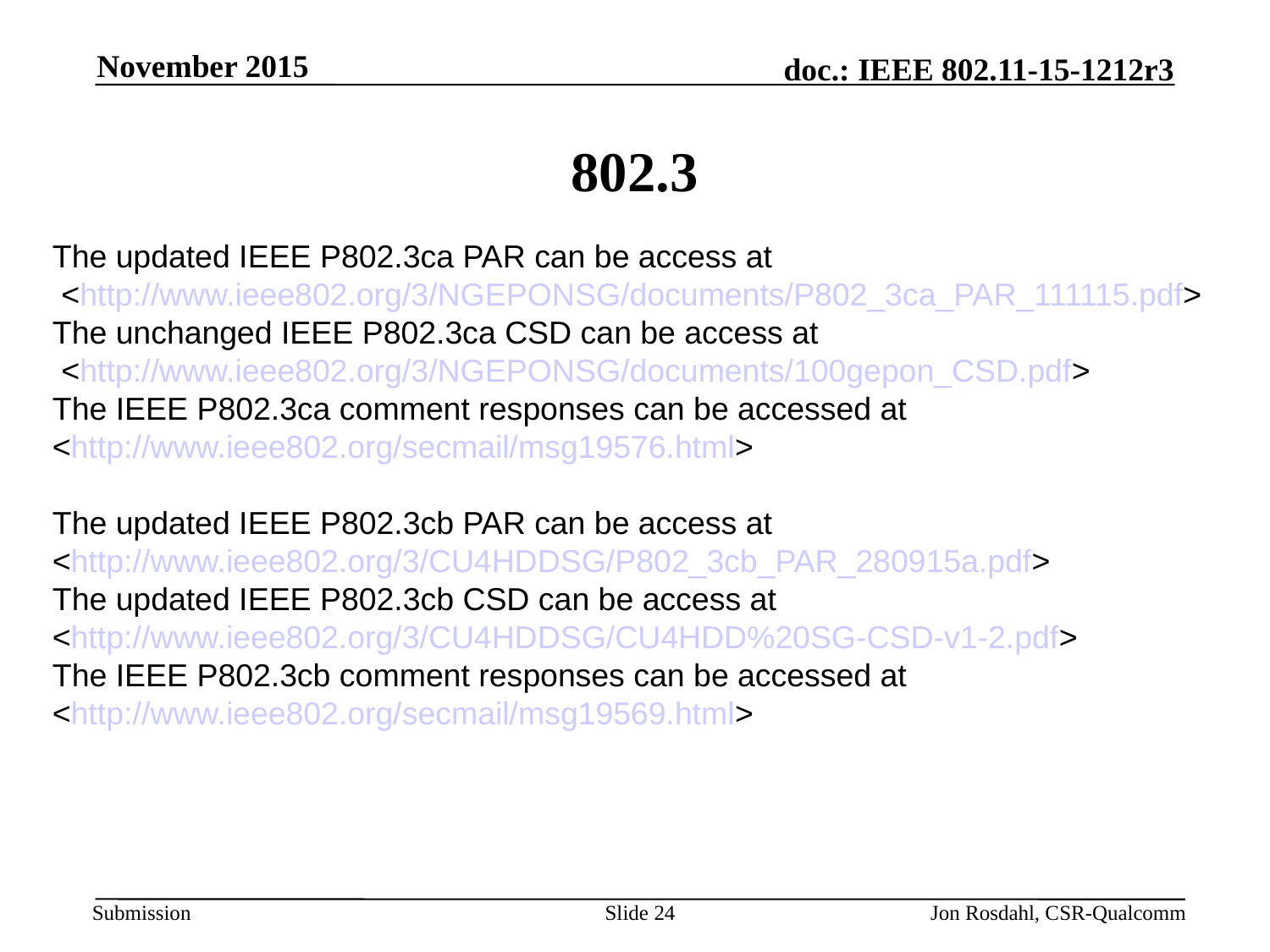

November 2015
# 802.3
The updated IEEE P802.3ca PAR can be access at
 <http://www.ieee802.org/3/NGEPONSG/documents/P802_3ca_PAR_111115.pdf>
The unchanged IEEE P802.3ca CSD can be access at
 <http://www.ieee802.org/3/NGEPONSG/documents/100gepon_CSD.pdf>
The IEEE P802.3ca comment responses can be accessed at
<http://www.ieee802.org/secmail/msg19576.html>
The updated IEEE P802.3cb PAR can be access at
<http://www.ieee802.org/3/CU4HDDSG/P802_3cb_PAR_280915a.pdf>
The updated IEEE P802.3cb CSD can be access at
<http://www.ieee802.org/3/CU4HDDSG/CU4HDD%20SG-CSD-v1-2.pdf>
The IEEE P802.3cb comment responses can be accessed at
<http://www.ieee802.org/secmail/msg19569.html>
Slide 24
Jon Rosdahl, CSR-Qualcomm